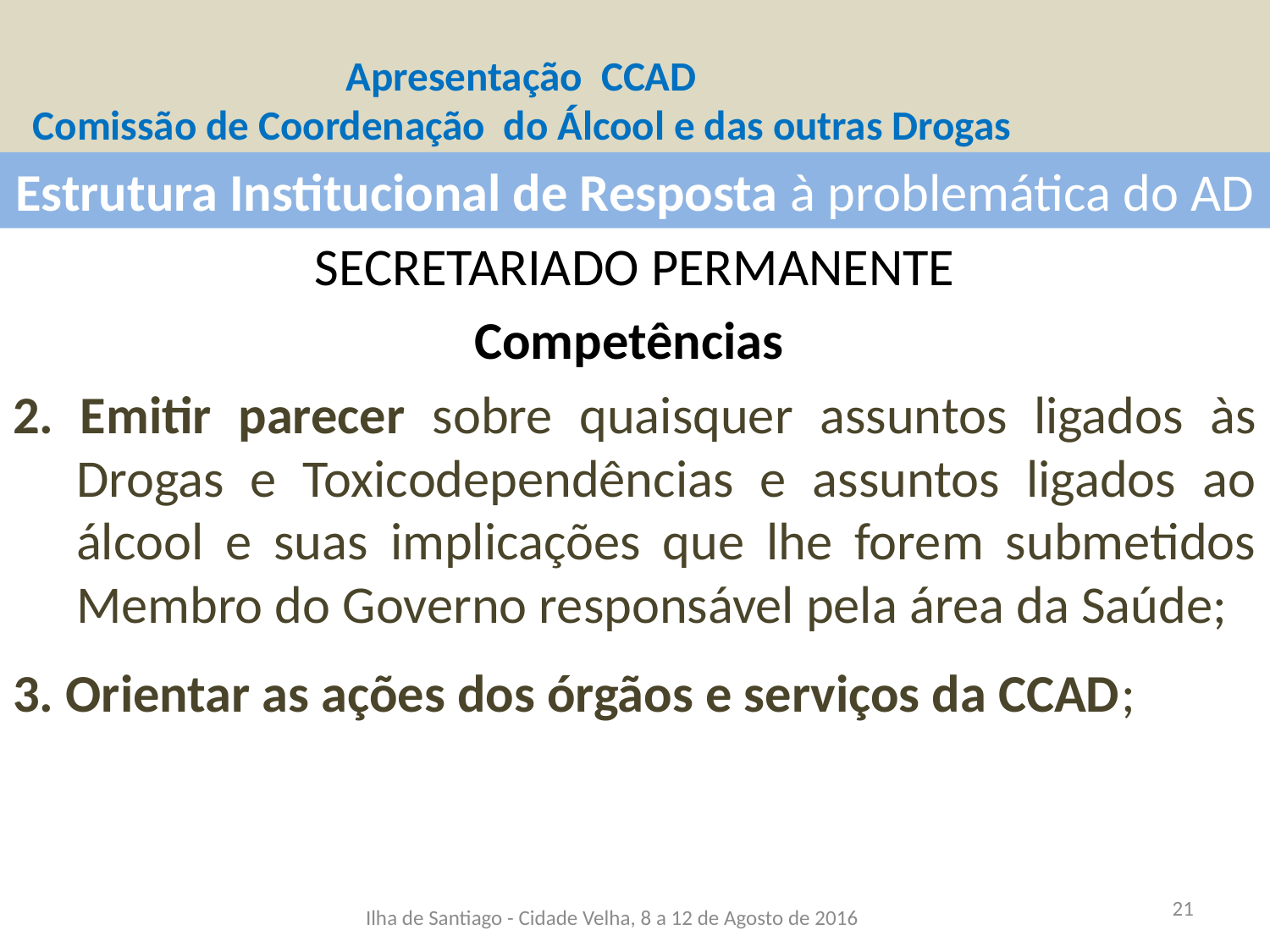

# Apresentação  CCAD Comissão de Coordenação  do Álcool e das outras Drogas
Estrutura Institucional de Resposta à problemática do AD
SECRETARIADO PERMANENTE
Competências
2. Emitir parecer sobre quaisquer assuntos ligados às Drogas e Toxicodependências e assuntos ligados ao álcool e suas implicações que lhe forem submetidos Membro do Governo responsável pela área da Saúde;
3. Orientar as ações dos órgãos e serviços da CCAD;

Ilha de Santiago - Cidade Velha, 8 a 12 de Agosto de 2016
21